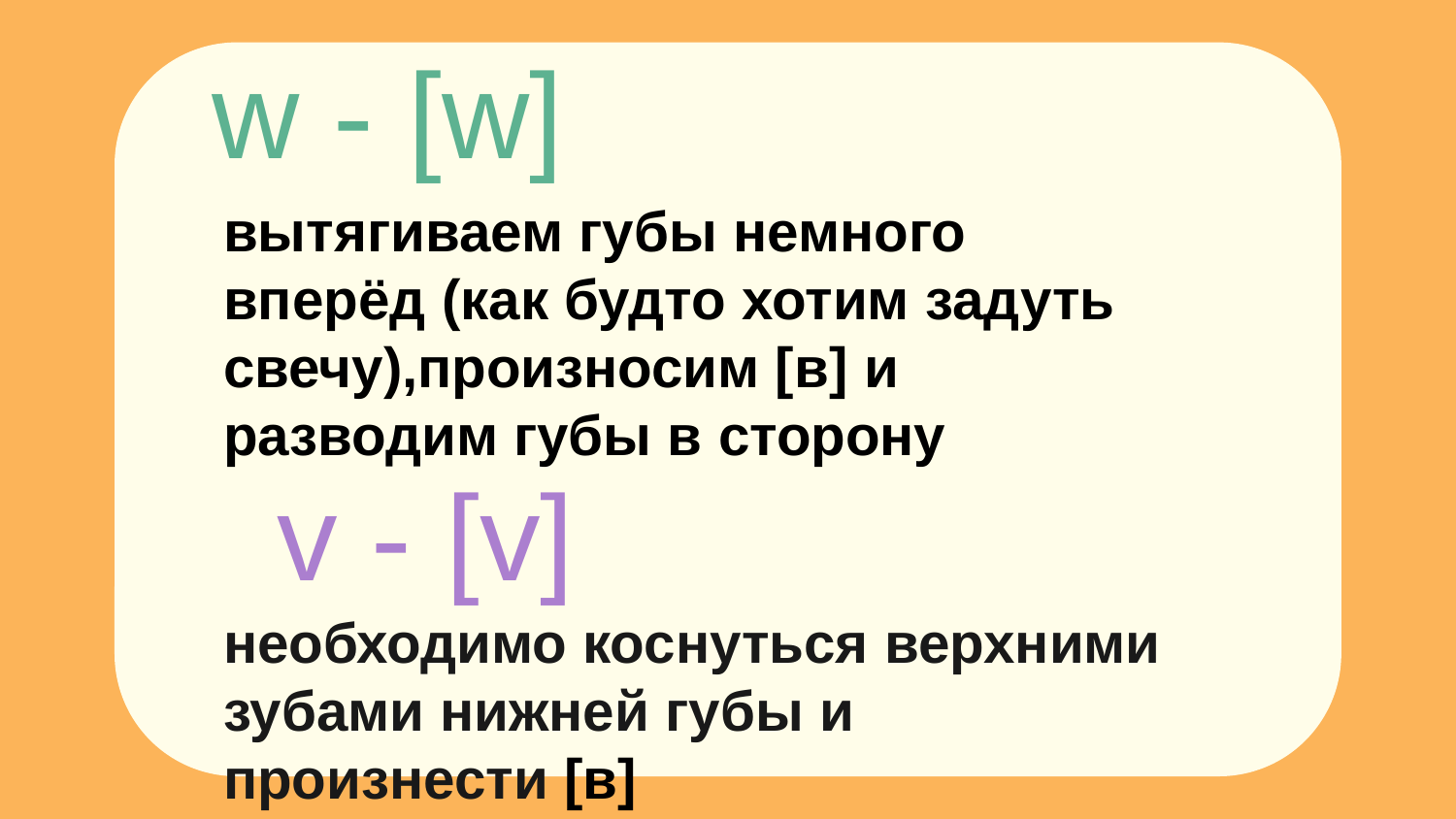

w - [w]
вытягиваем губы немного вперёд (как будто хотим задуть свечу),произносим [в] и разводим губы в сторону
v - [v]
необходимо коснуться верхними зубами нижней губы и произнести [в]